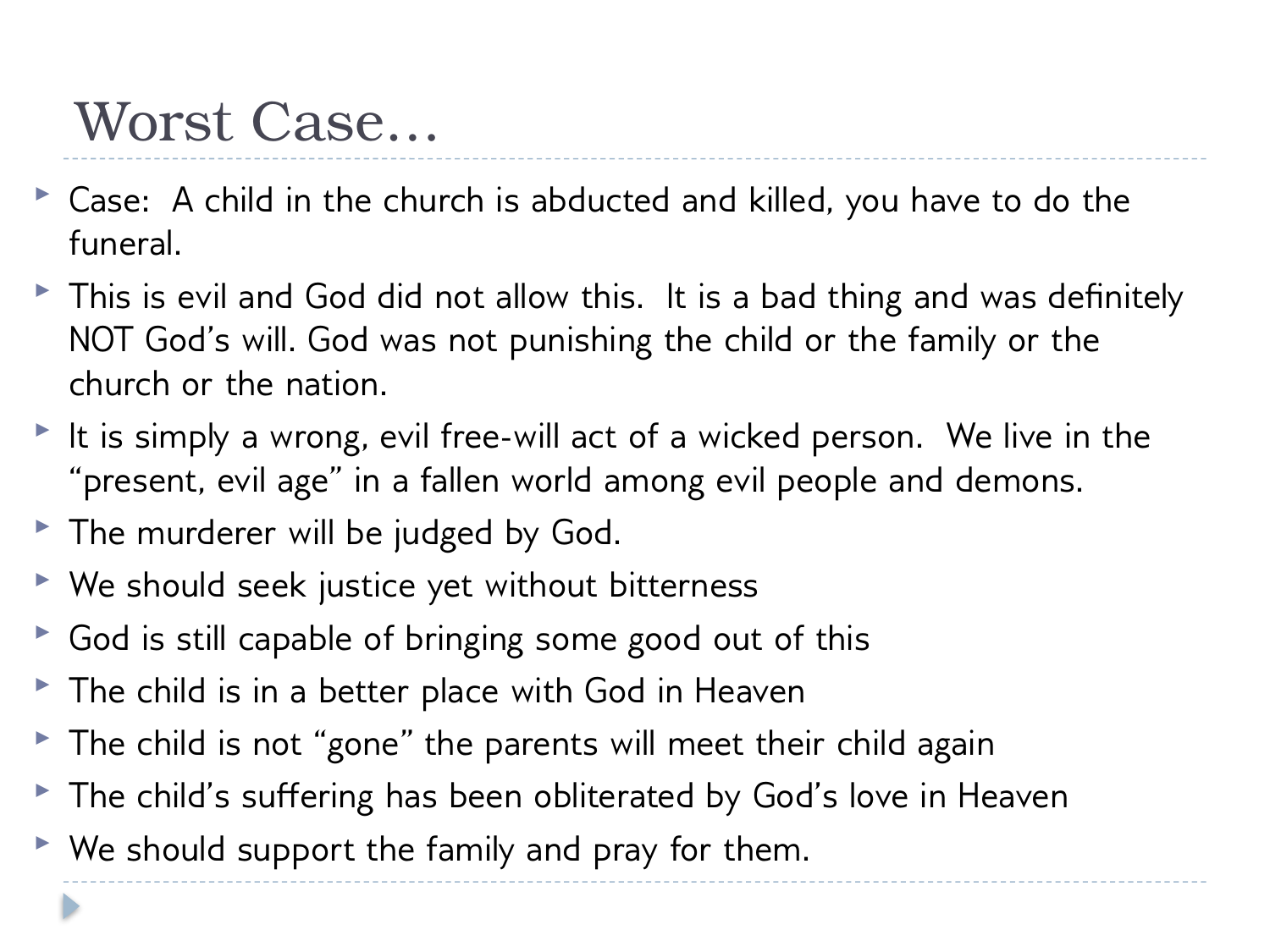

# Worst Case…
Case:  A child in the church is abducted and killed, you have to do the funeral.
This is evil and God did not allow this.  It is a bad thing and was definitely NOT God’s will. God was not punishing the child or the family or the church or the nation.
It is simply a wrong, evil free-will act of a wicked person.  We live in the “present, evil age” in a fallen world among evil people and demons.
The murderer will be judged by God.
We should seek justice yet without bitterness
God is still capable of bringing some good out of this
The child is in a better place with God in Heaven
The child is not “gone” the parents will meet their child again
The child’s suffering has been obliterated by God’s love in Heaven
We should support the family and pray for them.